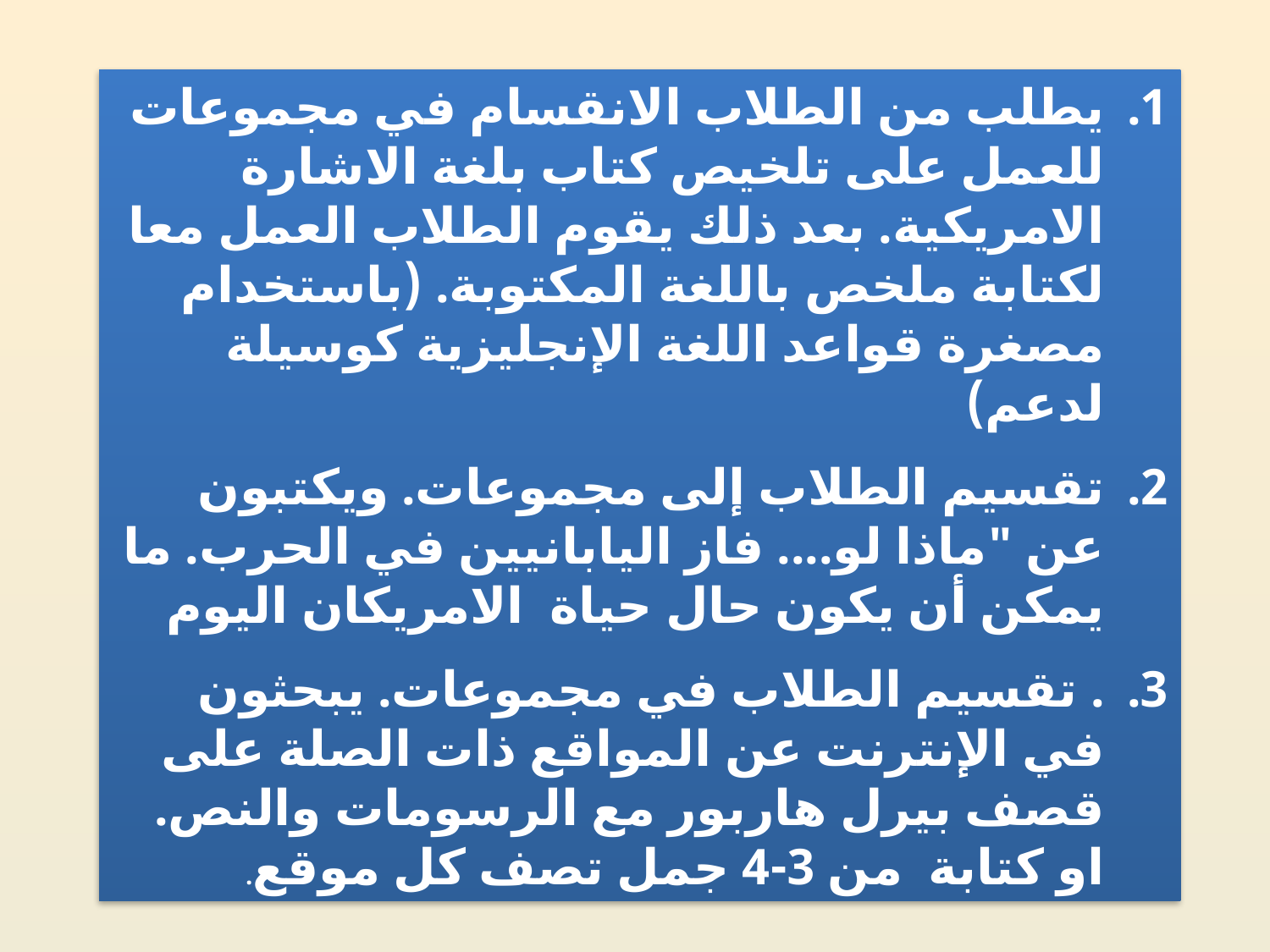

يطلب من الطلاب الانقسام في مجموعات للعمل على تلخيص كتاب بلغة الاشارة الامريكية. بعد ذلك يقوم الطلاب العمل معا لكتابة ملخص باللغة المكتوبة. (باستخدام مصغرة قواعد اللغة الإنجليزية كوسيلة لدعم)
تقسيم الطلاب إلى مجموعات. ويكتبون عن "ماذا لو.... فاز اليابانيين في الحرب. ما يمكن أن يكون حال حياة  الامريكان اليوم
. تقسيم الطلاب في مجموعات. يبحثون في الإنترنت عن المواقع ذات الصلة على قصف بيرل هاربور مع الرسومات والنص. او كتابة  من 3-4 جمل تصف كل موقع.